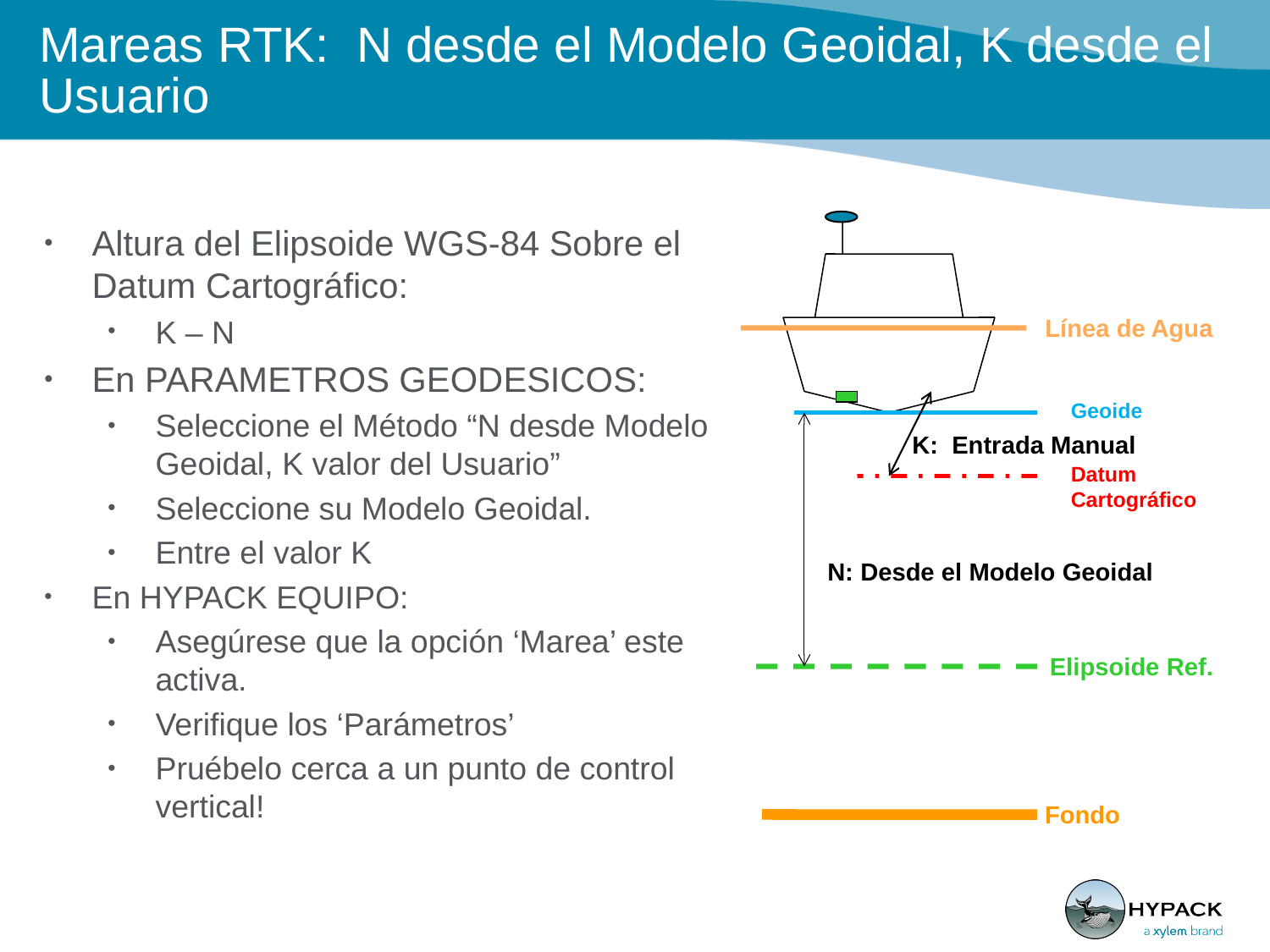

# Mareas RTK:  N desde el Modelo Geoidal, K desde el Usuario

Altura del Elipsoide WGS-84 Sobre el Datum Cartográfico:
K – N
En PARAMETROS GEODESICOS:
Seleccione el Método “N desde Modelo Geoidal, K valor del Usuario”
Seleccione su Modelo Geoidal.
Entre el valor K
En HYPACK EQUIPO:
Asegúrese que la opción ‘Marea’ este activa.
Verifique los ‘Parámetros’
Pruébelo cerca a un punto de control vertical!

Línea de Agua

Geoide
K:  Entrada Manual
Datum Cartográfico

N: Desde el Modelo Geoidal
Elipsoide Ref.

Fondo